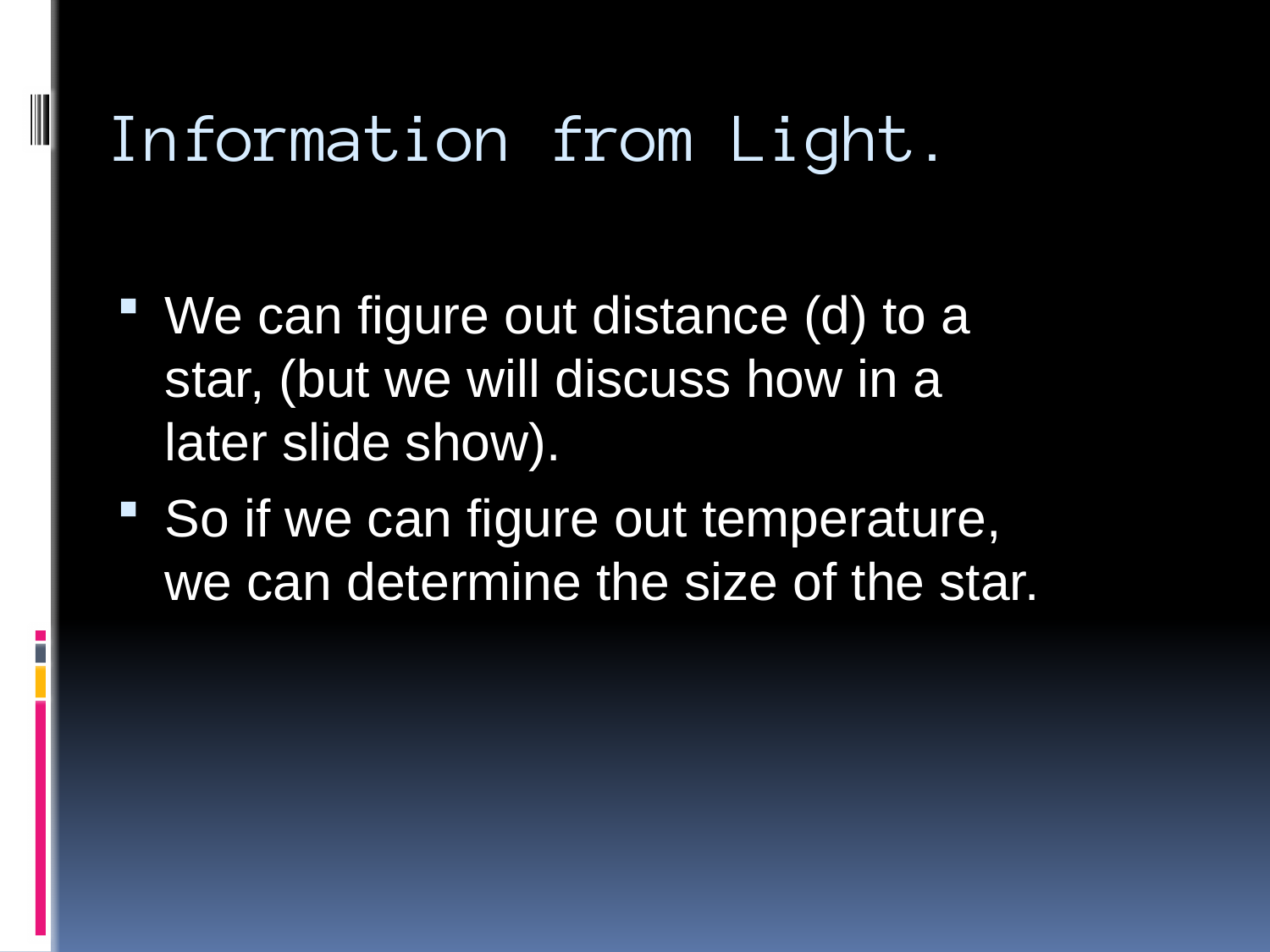

# Information from Light.
We can figure out distance (d) to a star, (but we will discuss how in a later slide show).
So if we can figure out temperature, we can determine the size of the star.